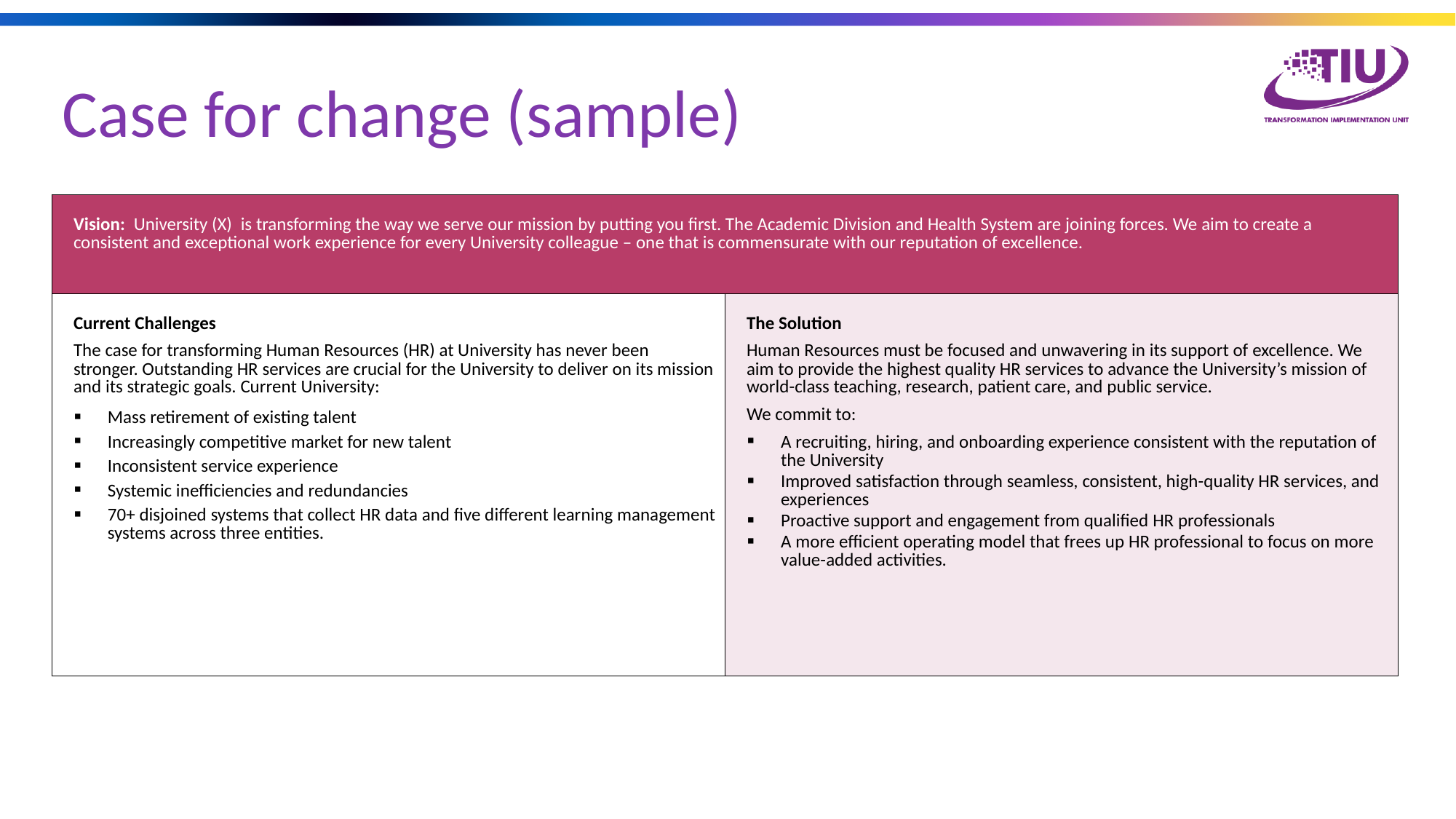

Case for change (sample)
| Vision: University (X) is transforming the way we serve our mission by putting you first. The Academic Division and Health System are joining forces. We aim to create a consistent and exceptional work experience for every University colleague – one that is commensurate with our reputation of excellence. |  |
| --- | --- |
| Current Challenges The case for transforming Human Resources (HR) at University has never been stronger. Outstanding HR services are crucial for the University to deliver on its mission and its strategic goals. Current University: Mass retirement of existing talent Increasingly competitive market for new talent Inconsistent service experience Systemic inefficiencies and redundancies 70+ disjoined systems that collect HR data and five different learning management systems across three entities. | The Solution Human Resources must be focused and unwavering in its support of excellence. We aim to provide the highest quality HR services to advance the University’s mission of world-class teaching, research, patient care, and public service. We commit to: A recruiting, hiring, and onboarding experience consistent with the reputation of the University Improved satisfaction through seamless, consistent, high-quality HR services, and experiences Proactive support and engagement from qualified HR professionals A more efficient operating model that frees up HR professional to focus on more value-added activities. |